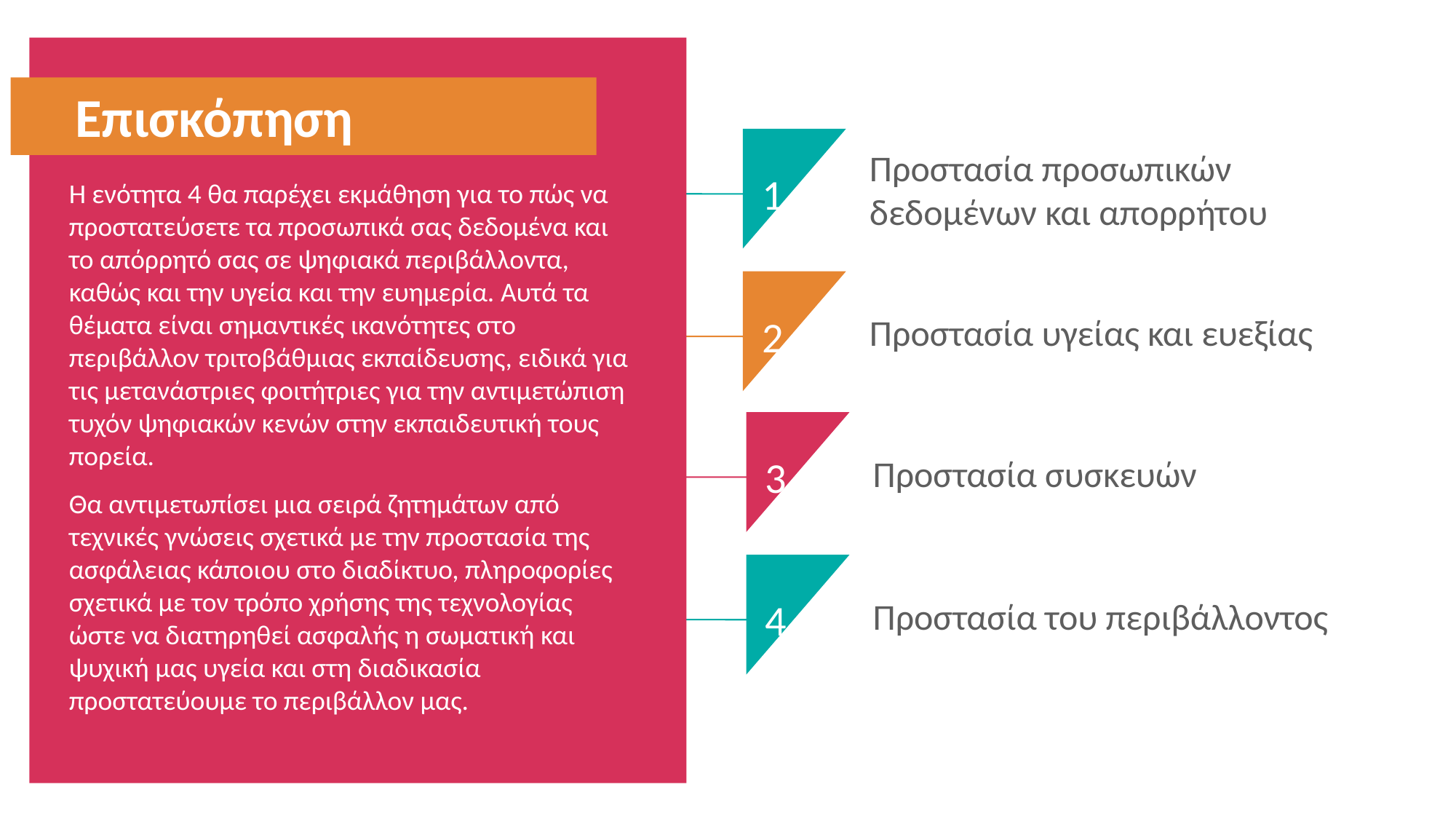

Επισκόπηση
Προστασία προσωπικών δεδομένων και απορρήτου
1
Η ενότητα 4 θα παρέχει εκμάθηση για το πώς να προστατεύσετε τα προσωπικά σας δεδομένα και το απόρρητό σας σε ψηφιακά περιβάλλοντα, καθώς και την υγεία και την ευημερία. Αυτά τα θέματα είναι σημαντικές ικανότητες στο περιβάλλον τριτοβάθμιας εκπαίδευσης, ειδικά για τις μετανάστριες φοιτήτριες για την αντιμετώπιση τυχόν ψηφιακών κενών στην εκπαιδευτική τους πορεία.
Θα αντιμετωπίσει μια σειρά ζητημάτων από τεχνικές γνώσεις σχετικά με την προστασία της ασφάλειας κάποιου στο διαδίκτυο, πληροφορίες σχετικά με τον τρόπο χρήσης της τεχνολογίας ώστε να διατηρηθεί ασφαλής η σωματική και ψυχική μας υγεία και στη διαδικασία προστατεύουμε το περιβάλλον μας.
Προστασία υγείας και ευεξίας
2
Προστασία συσκευών
3
Προστασία του περιβάλλοντος
4